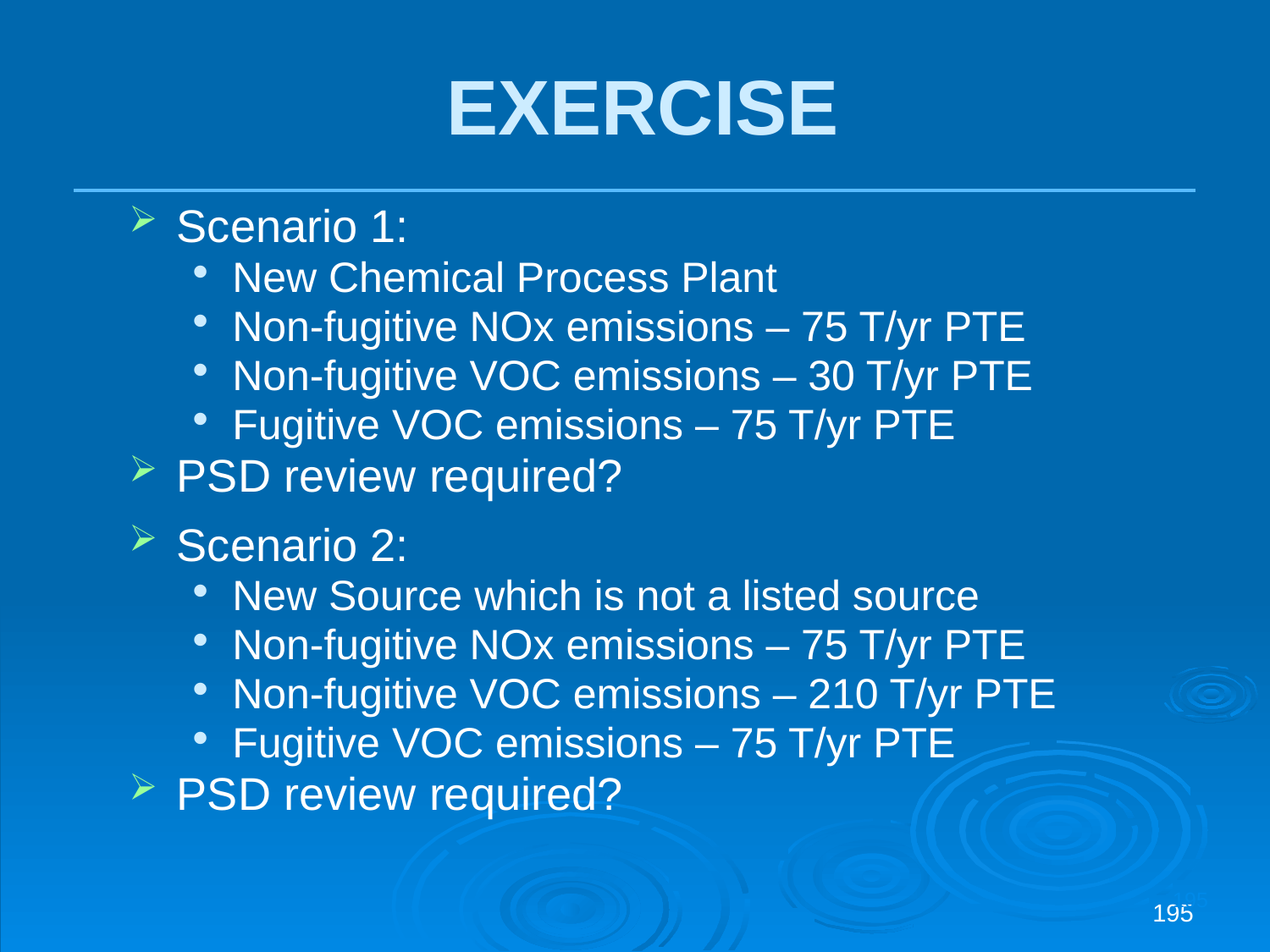

EXERCISE
Scenario 1:
New Chemical Process Plant
Non-fugitive NOx emissions – 75 T/yr PTE
Non-fugitive VOC emissions – 30 T/yr PTE
Fugitive VOC emissions – 75 T/yr PTE
PSD review required?

Scenario 2:
New Source which is not a listed source
Non-fugitive NOx emissions – 75 T/yr PTE
Non-fugitive VOC emissions – 210 T/yr PTE
Fugitive VOC emissions – 75 T/yr PTE
PSD review required?

195
195